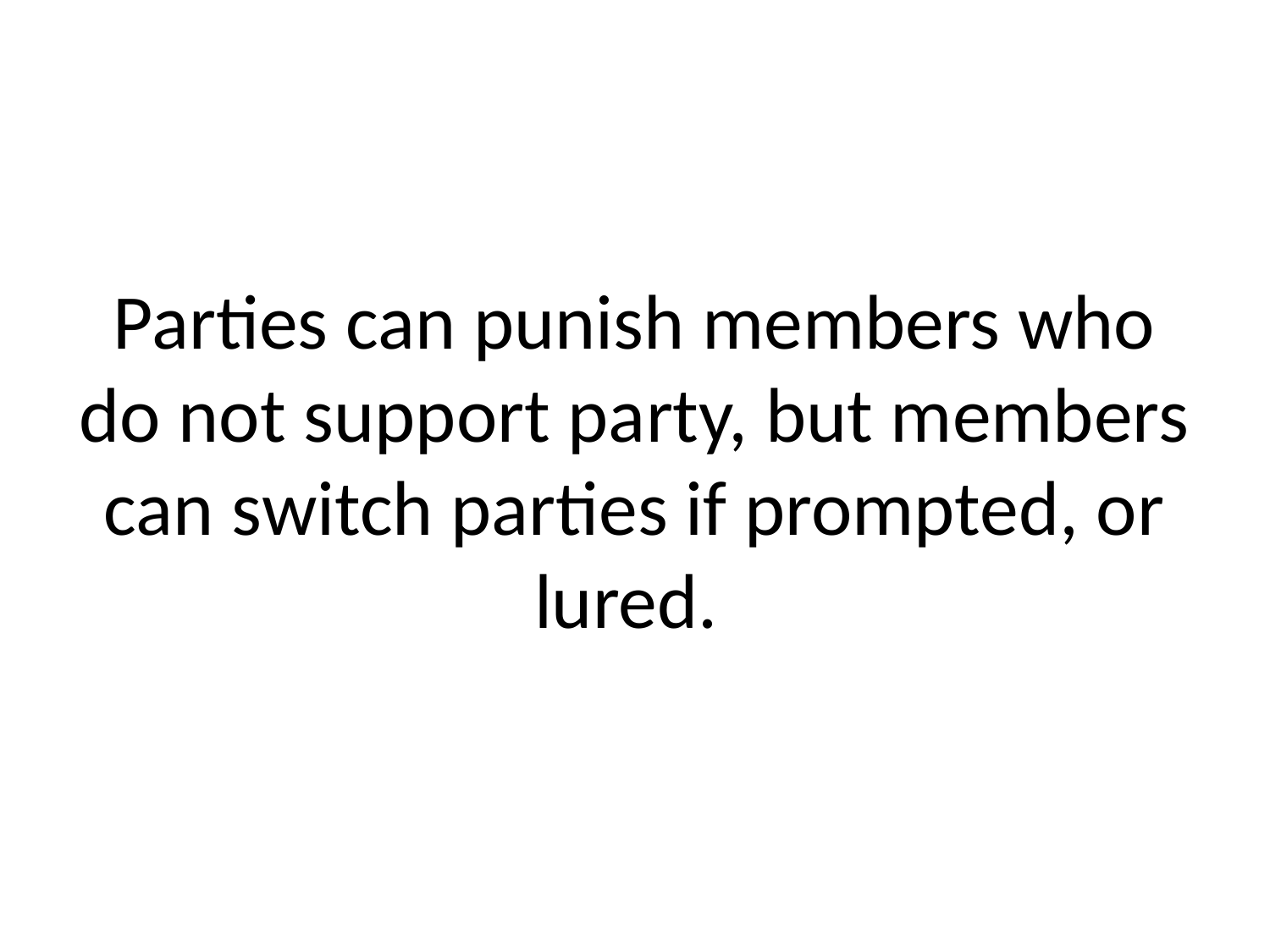

# Parties can punish members who do not support party, but members can switch parties if prompted, or lured.